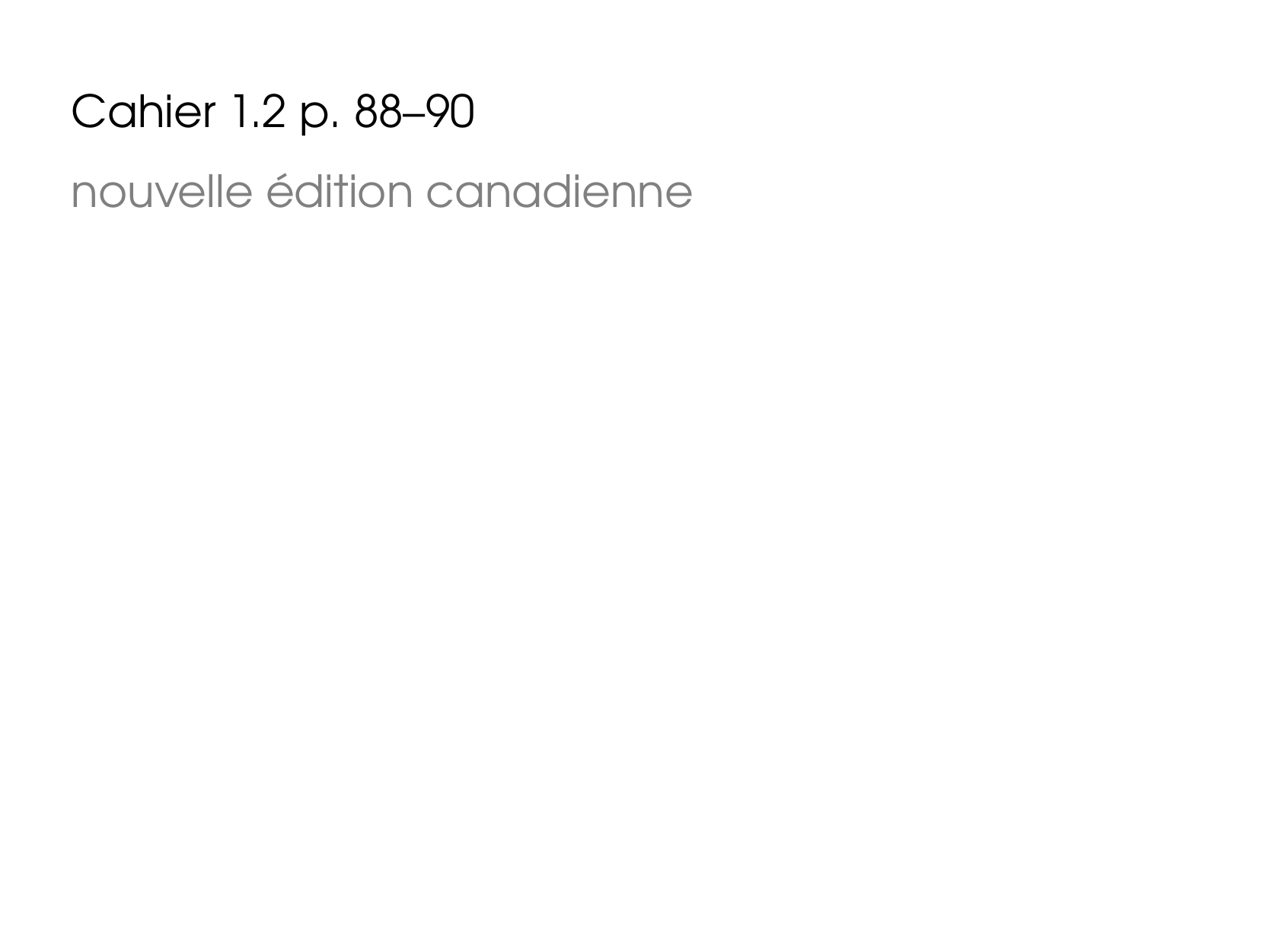

Cahier 1.2 p. 88–90
nouvelle édition canadienne